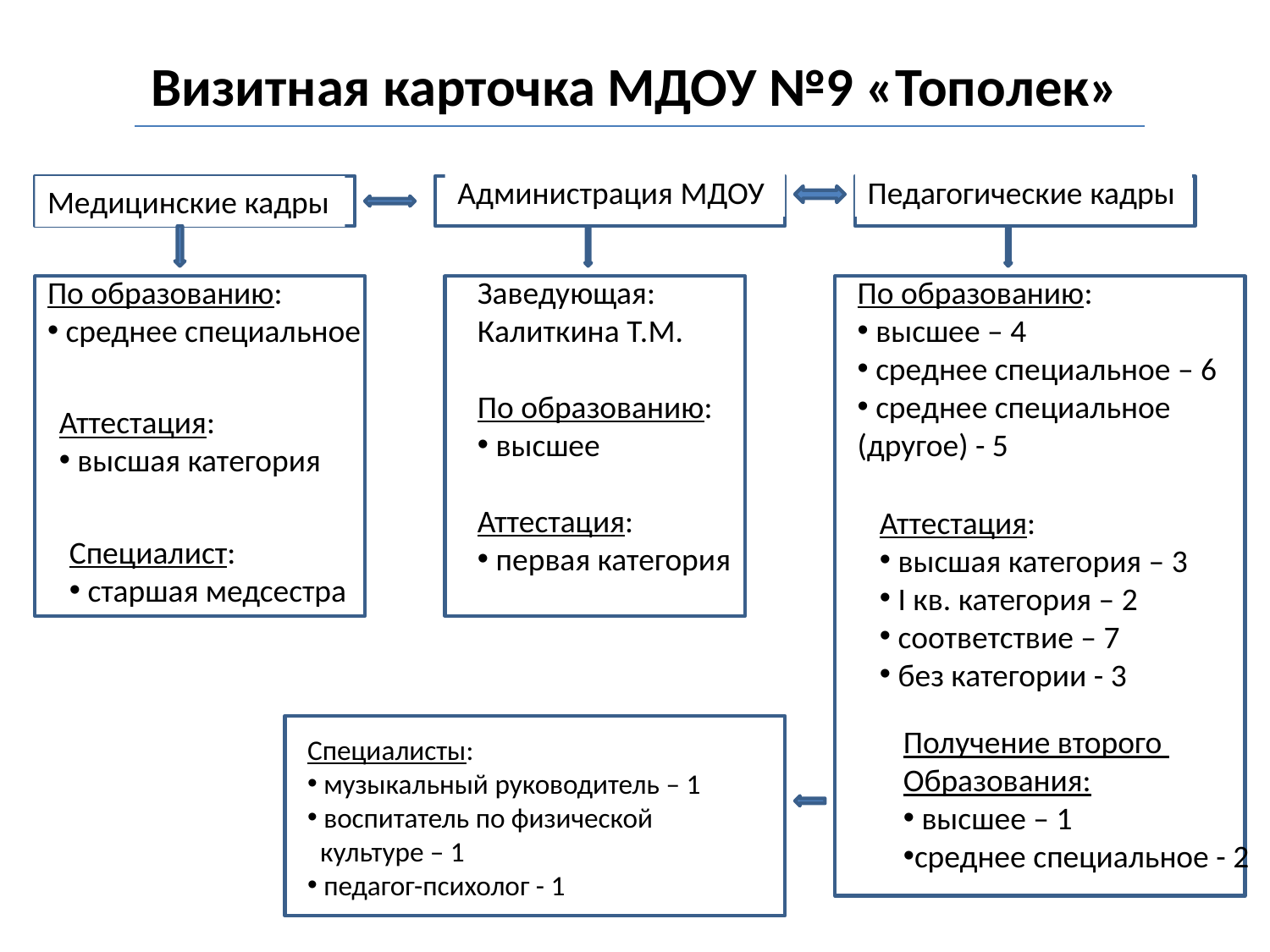

# Визитная карточка МДОУ №9 «Тополек»
Администрация МДОУ
Педагогические кадры

Медицинские кадры

По образованию:
 среднее специальное
Заведующая:
Калиткина Т.М.

По образованию:
 высшее

Аттестация:
 первая категория
По образованию:
 высшее – 4
 среднее специальное – 6
 среднее специальное (другое) - 5

Аттестация:
 высшая категория
Аттестация:
 высшая категория – 3
 I кв. категория – 2
 соответствие – 7
 без категории - 3

Специалист:
 старшая медсестра

Получение второго
Образования:
 высшее – 1
среднее специальное - 2
Специалисты:
 музыкальный руководитель – 1
 воспитатель по физической
  культуре – 1
 педагог-психолог - 1